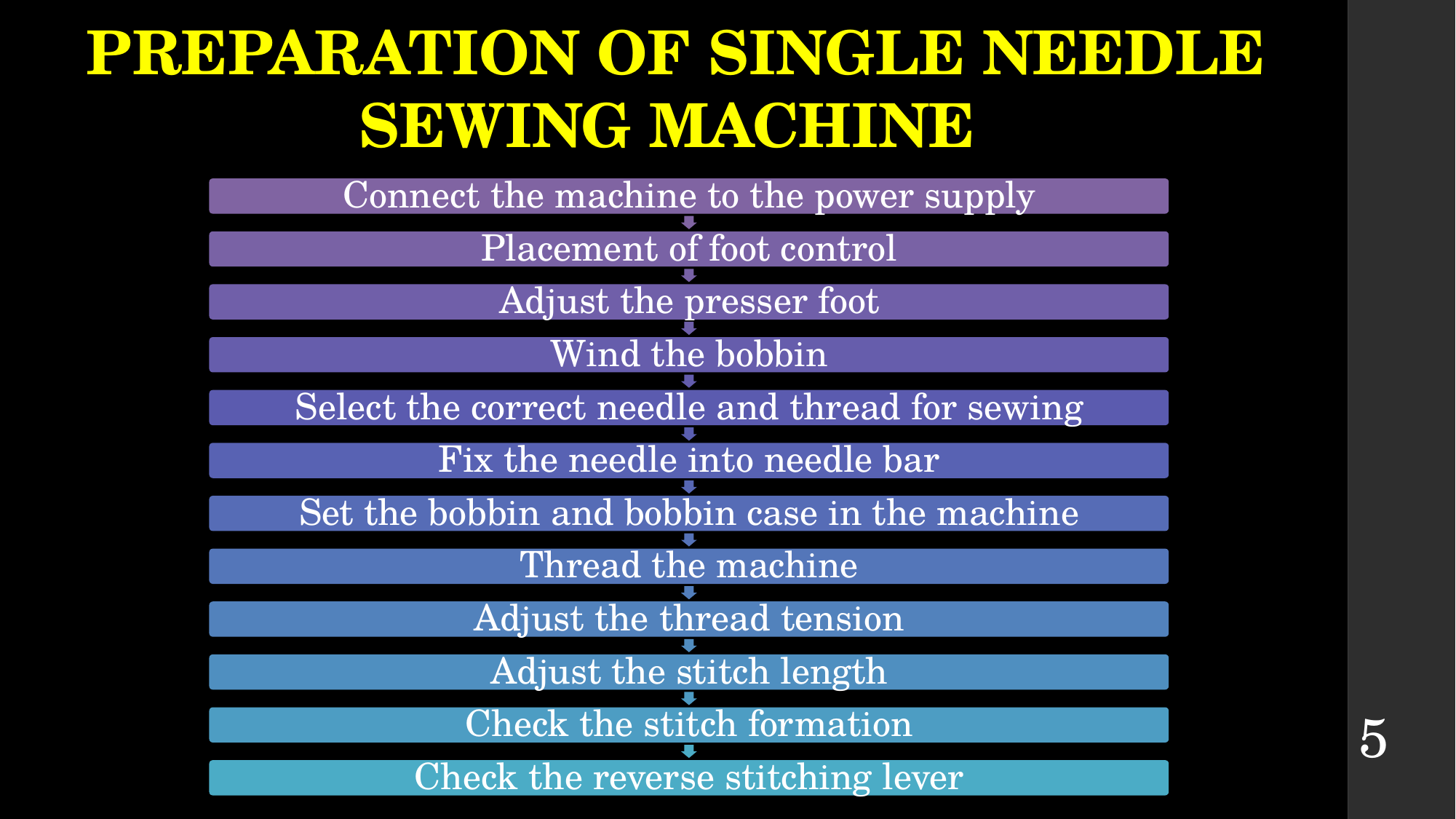

# PREPARATION OF SINGLE NEEDLE SEWING MACHINE
Connect the machine to the power supply

Placement of foot control

Adjust the presser foot

Wind the bobbin

Select the correct needle and thread for sewing

Fix the needle into needle bar

Set the bobbin and bobbin case in the machine

Thread the machine

Adjust the thread tension

Adjust the stitch length

Check the stitch formation

Check the reverse stitching lever
5